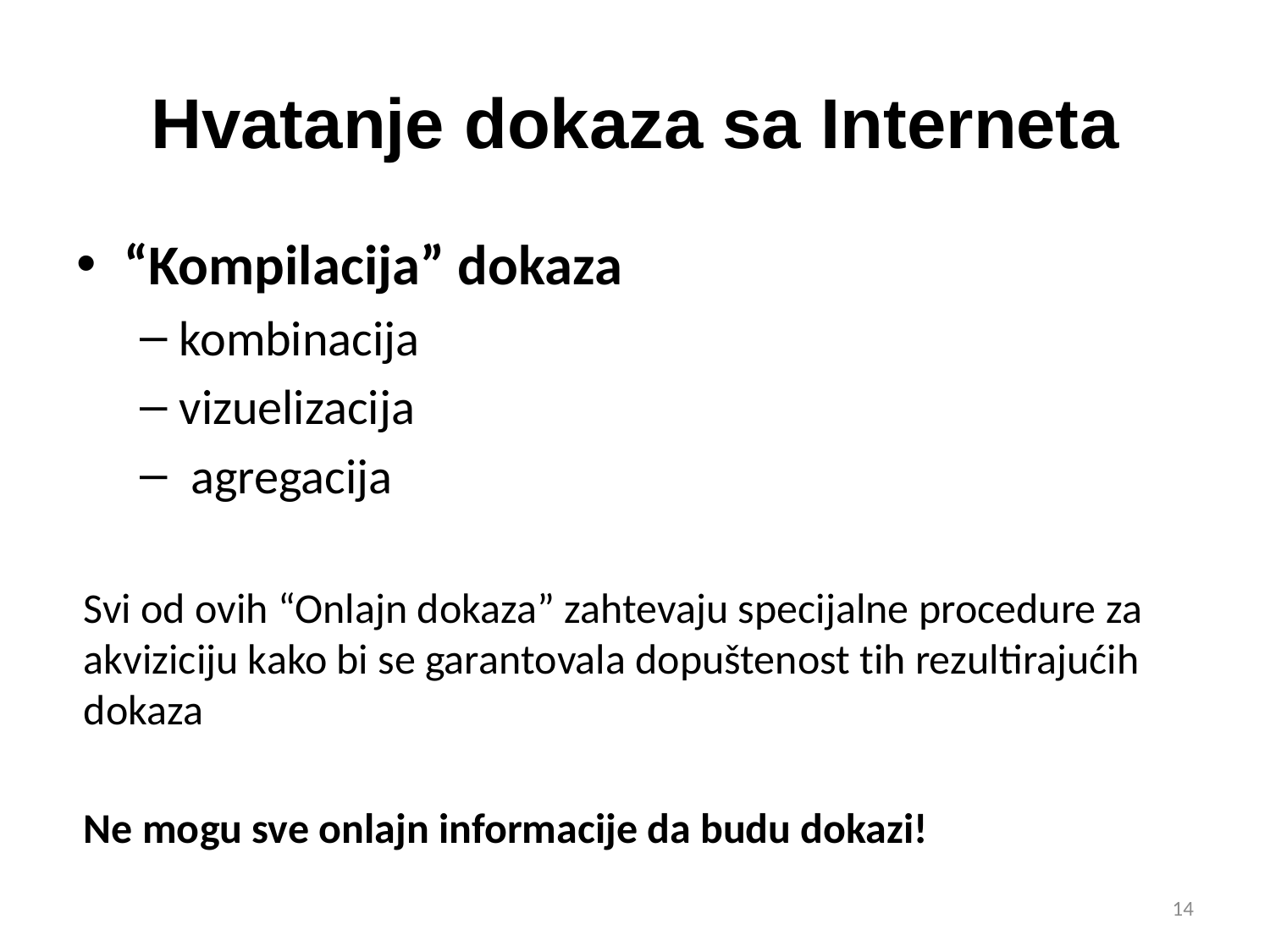

Hvatanje dokaza sa Interneta
“Kompilacija” dokaza
kombinacija
vizuelizacija
 agregacija

Svi od ovih “Onlajn dokaza” zahtevaju specijalne procedure za akviziciju kako bi se garantovala dopuštenost tih rezultirajućih dokaza

Ne mogu sve onlajn informacije da budu dokazi!

14